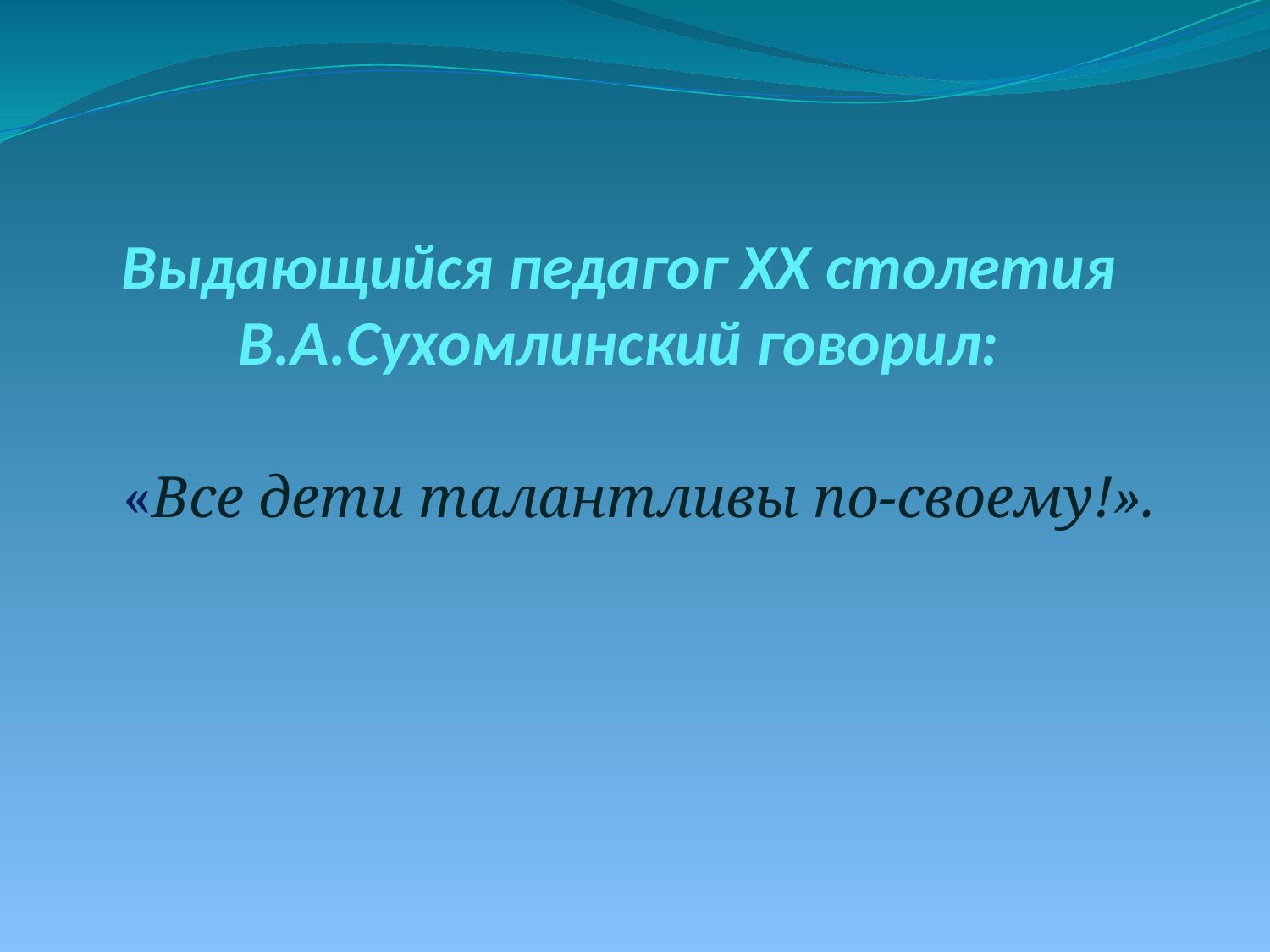

# Выдающийся педагог ХХ столетия В.А.Сухомлинский говорил:

«Все дети талантливы по-своему!».